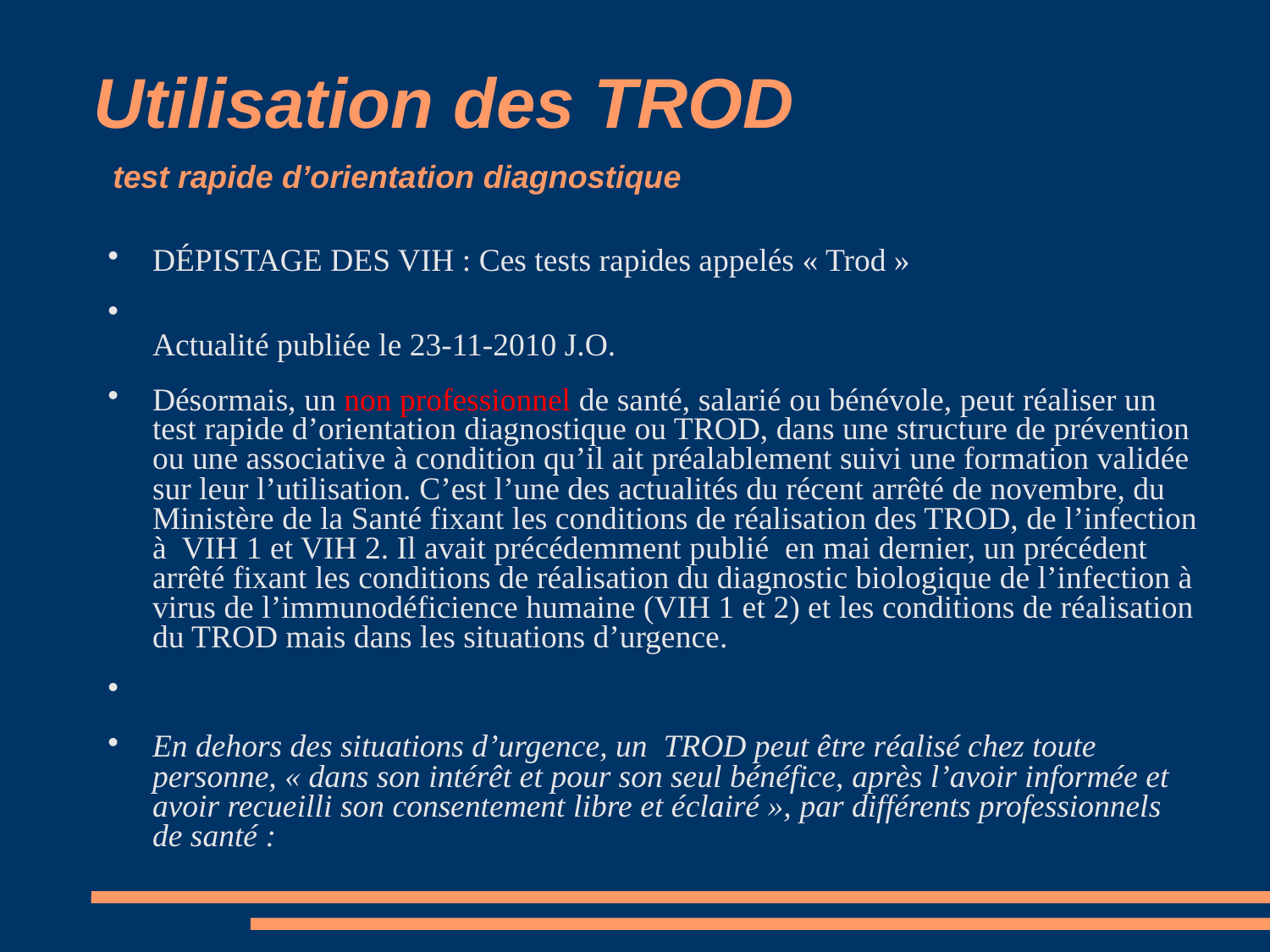

# Utilisation des TROD test rapide d’orientation diagnostique
DÉPISTAGE DES VIH : Ces tests rapides appelés « Trod »
Actualité publiée le 23-11-2010 J.O.
Désormais, un non professionnel de santé, salarié ou bénévole, peut réaliser un test rapide d’orientation diagnostique ou TROD, dans une structure de prévention ou une associative à condition qu’il ait préalablement suivi une formation validée sur leur l’utilisation. C’est l’une des actualités du récent arrêté de novembre, du Ministère de la Santé fixant les conditions de réalisation des TROD, de l’infection à  VIH 1 et VIH 2. Il avait précédemment publié  en mai dernier, un précédent arrêté fixant les conditions de réalisation du diagnostic biologique de l’infection à virus de l’immunodéficience humaine (VIH 1 et 2) et les conditions de réalisation du TROD mais dans les situations d’urgence.

En dehors des situations d’urgence, un  TROD peut être réalisé chez toute personne, « dans son intérêt et pour son seul bénéfice, après l’avoir informée et avoir recueilli son consentement libre et éclairé », par différents professionnels de santé :